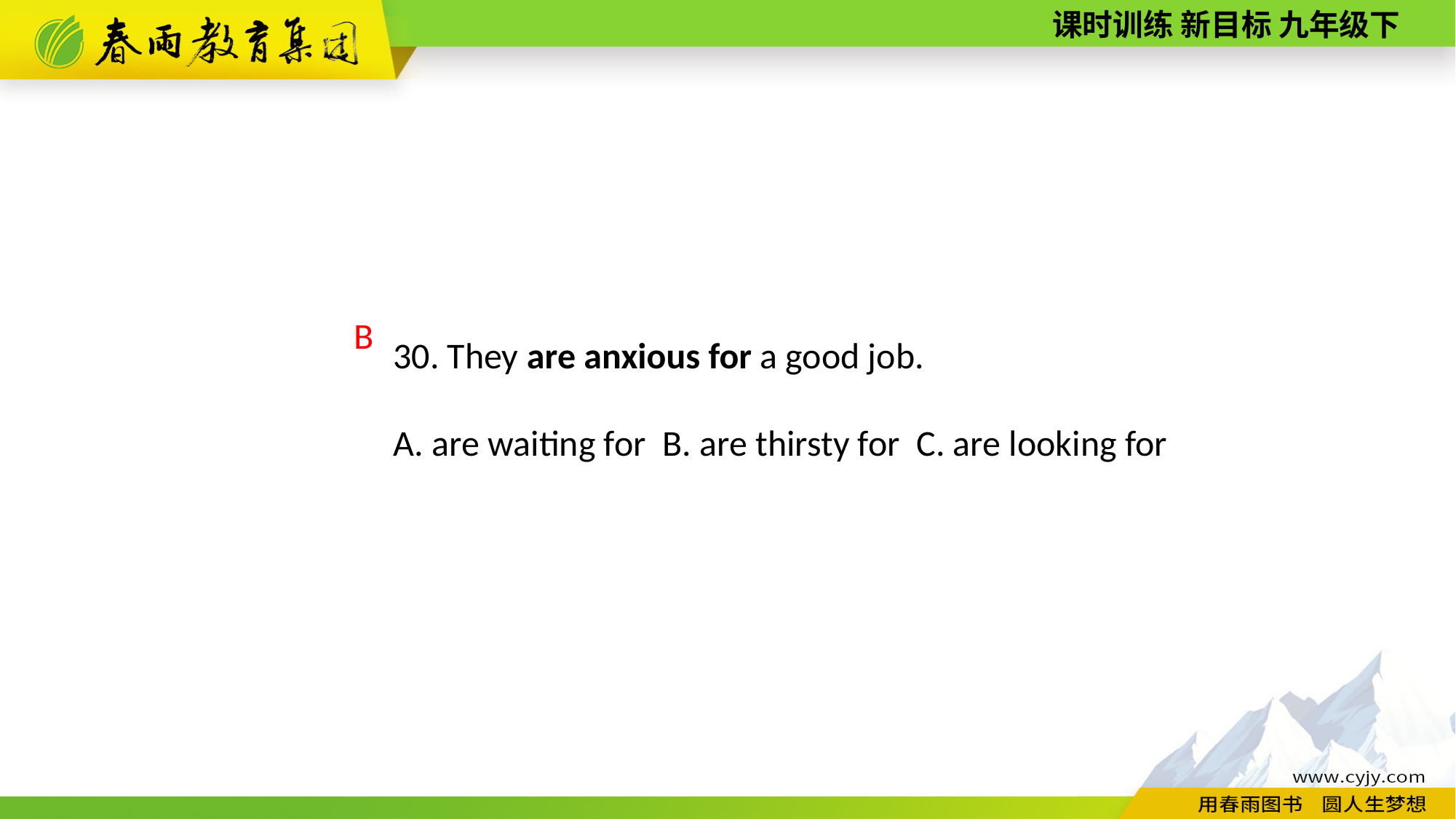

30. They are anxious for a good job.
A. are waiting for  B. are thirsty for  C. are looking for
B